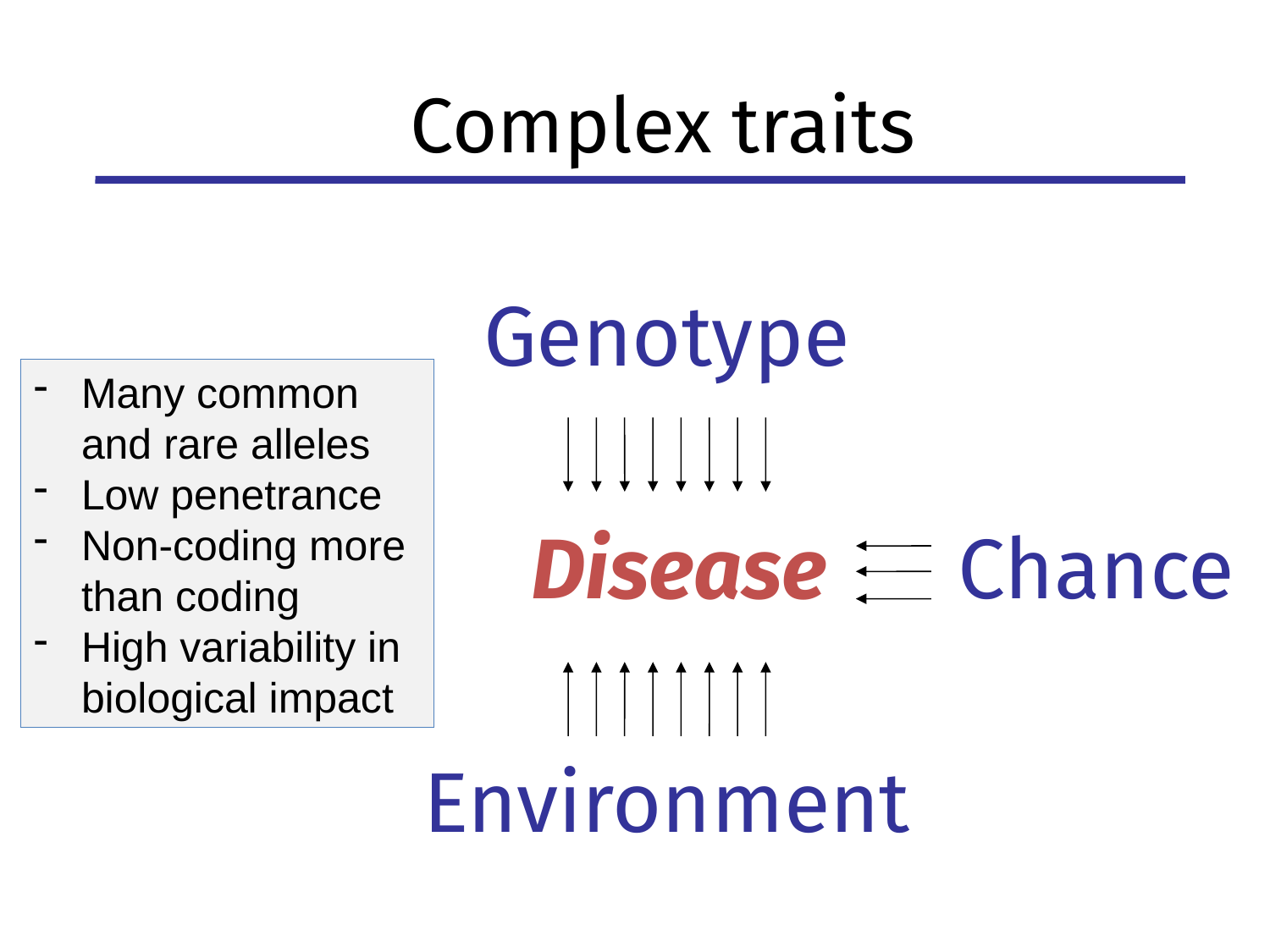

# Complex traits

Genotype
Many common and rare alleles
Low penetrance
Non-coding more than coding
High variability in biological impact

Disease
Chance

Environment